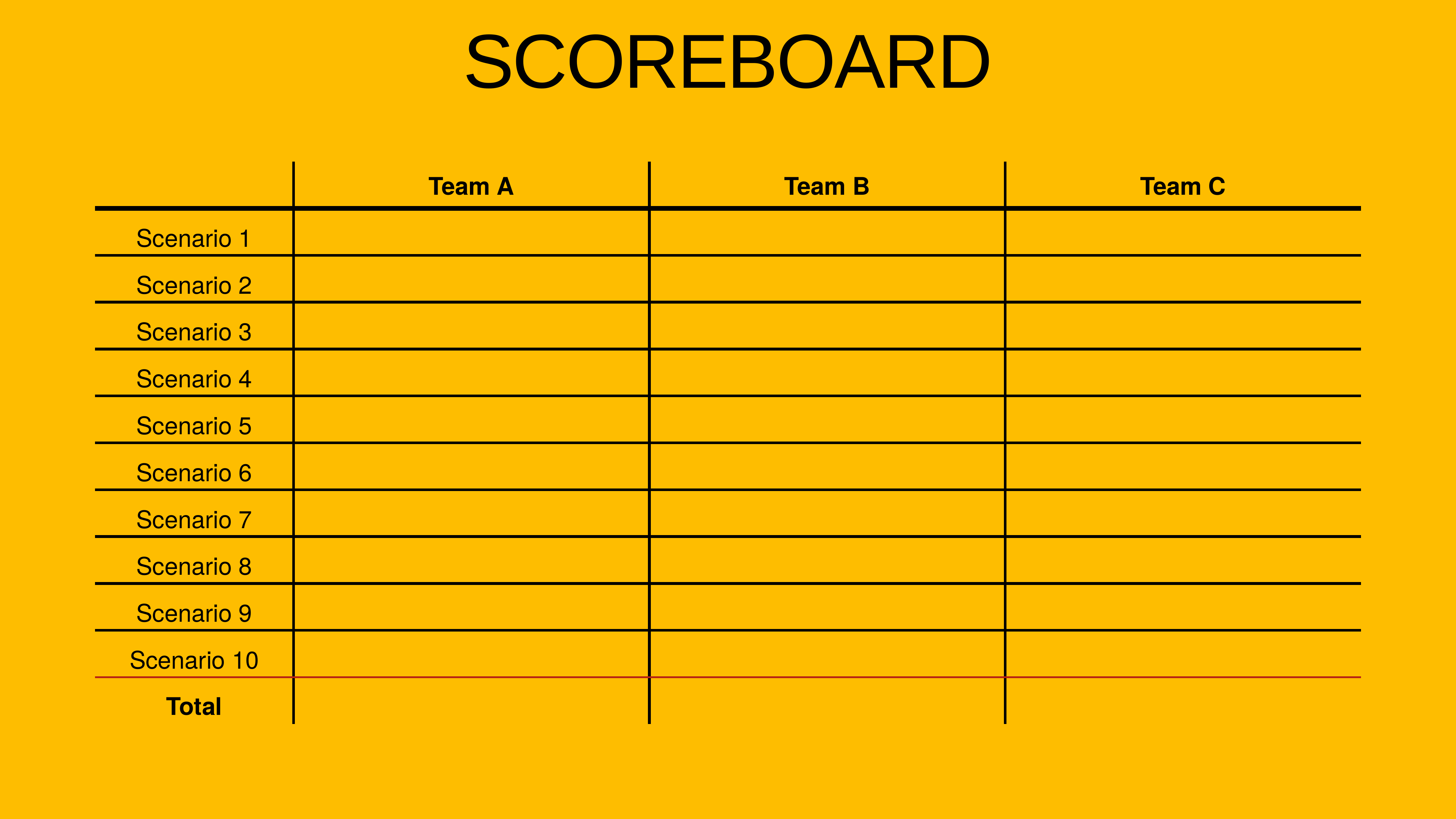

# Scoreboard
|  | Team A | Team B | Team C |
| --- | --- | --- | --- |
| Scenario 1 |  |  |  |
| Scenario 2 |  |  |  |
| Scenario 3 |  |  |  |
| Scenario 4 |  |  |  |
| Scenario 5 |  |  |  |
| Scenario 6 |  |  |  |
| Scenario 7 |  |  |  |
| Scenario 8 |  |  |  |
| Scenario 9 |  |  |  |
| Scenario 10 |  |  |  |
| Total |  |  |  |